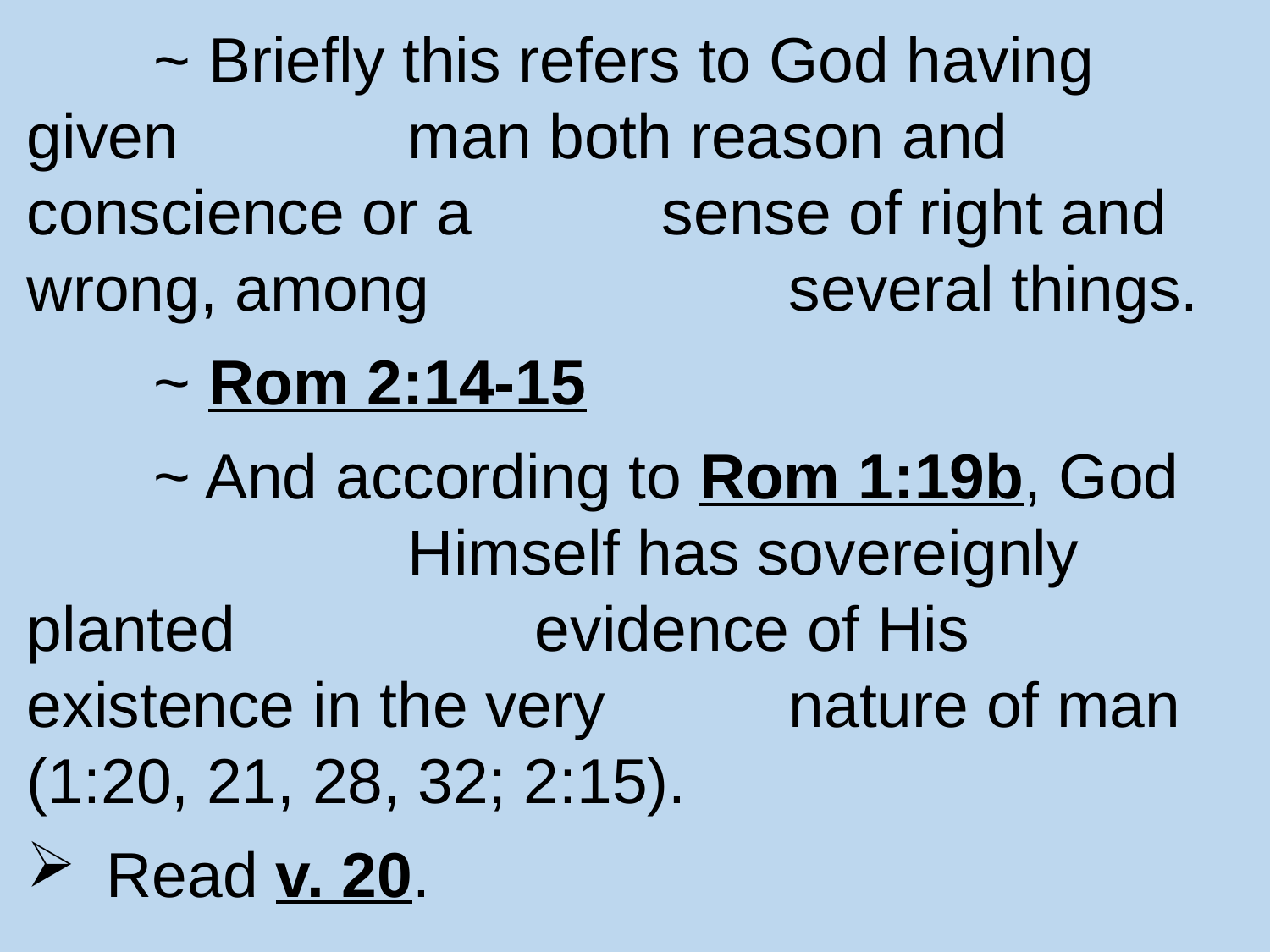

~ Briefly this refers to God having given 		man both reason and conscience or a 		sense of right and wrong, among 			several things.
	~ Rom 2:14-15
	~ And according to Rom 1:19b, God 			Himself has sovereignly planted 			evidence of His existence in the very 		nature of man (1:20, 21, 28, 32; 2:15).
Read v. 20.